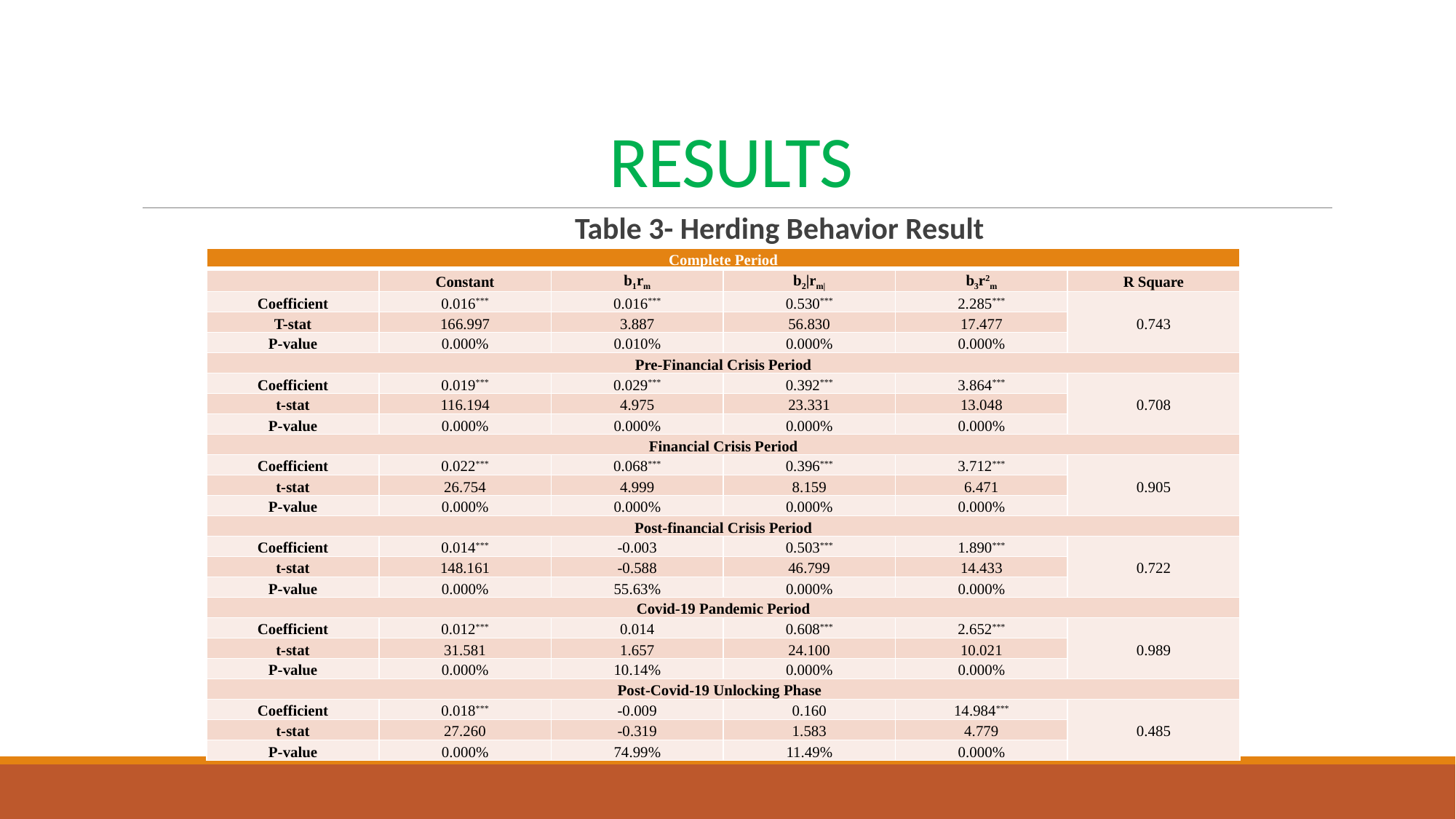

# RESULTS
              Table 3- Herding Behavior Result

| Complete Period |  |  |  |  |  |
| --- | --- | --- | --- | --- | --- |
|  | Constant | b1rm | b2|rm| | b3r2m | R Square |
| Coefficient | 0.016\*\*\* | 0.016\*\*\* | 0.530\*\*\* | 2.285\*\*\* | 0.743 |
| T-stat | 166.997 | 3.887 | 56.830 | 17.477 |  |
| P-value | 0.000% | 0.010% | 0.000% | 0.000% |  |
| Pre-Financial Crisis Period |  |  |  |  |  |
| Coefficient | 0.019\*\*\* | 0.029\*\*\* | 0.392\*\*\* | 3.864\*\*\* | 0.708 |
| t-stat | 116.194 | 4.975 | 23.331 | 13.048 |  |
| P-value | 0.000% | 0.000% | 0.000% | 0.000% |  |
| Financial Crisis Period |  |  |  |  |  |
| Coefficient | 0.022\*\*\* | 0.068\*\*\* | 0.396\*\*\* | 3.712\*\*\* | 0.905 |
| t-stat | 26.754 | 4.999 | 8.159 | 6.471 |  |
| P-value | 0.000% | 0.000% | 0.000% | 0.000% |  |
| Post-financial Crisis Period |  |  |  |  |  |
| Coefficient | 0.014\*\*\* | -0.003 | 0.503\*\*\* | 1.890\*\*\* | 0.722 |
| t-stat | 148.161 | -0.588 | 46.799 | 14.433 |  |
| P-value | 0.000% | 55.63% | 0.000% | 0.000% |  |
| Covid-19 Pandemic Period |  |  |  |  |  |
| Coefficient | 0.012\*\*\* | 0.014 | 0.608\*\*\* | 2.652\*\*\* | 0.989 |
| t-stat | 31.581 | 1.657 | 24.100 | 10.021 |  |
| P-value | 0.000% | 10.14% | 0.000% | 0.000% |  |
| Post-Covid-19 Unlocking Phase |  |  |  |  |  |
| Coefficient | 0.018\*\*\* | -0.009 | 0.160 | 14.984\*\*\* | 0.485 |
| t-stat | 27.260 | -0.319 | 1.583 | 4.779 |  |
| P-value | 0.000% | 74.99% | 11.49% | 0.000% |  |